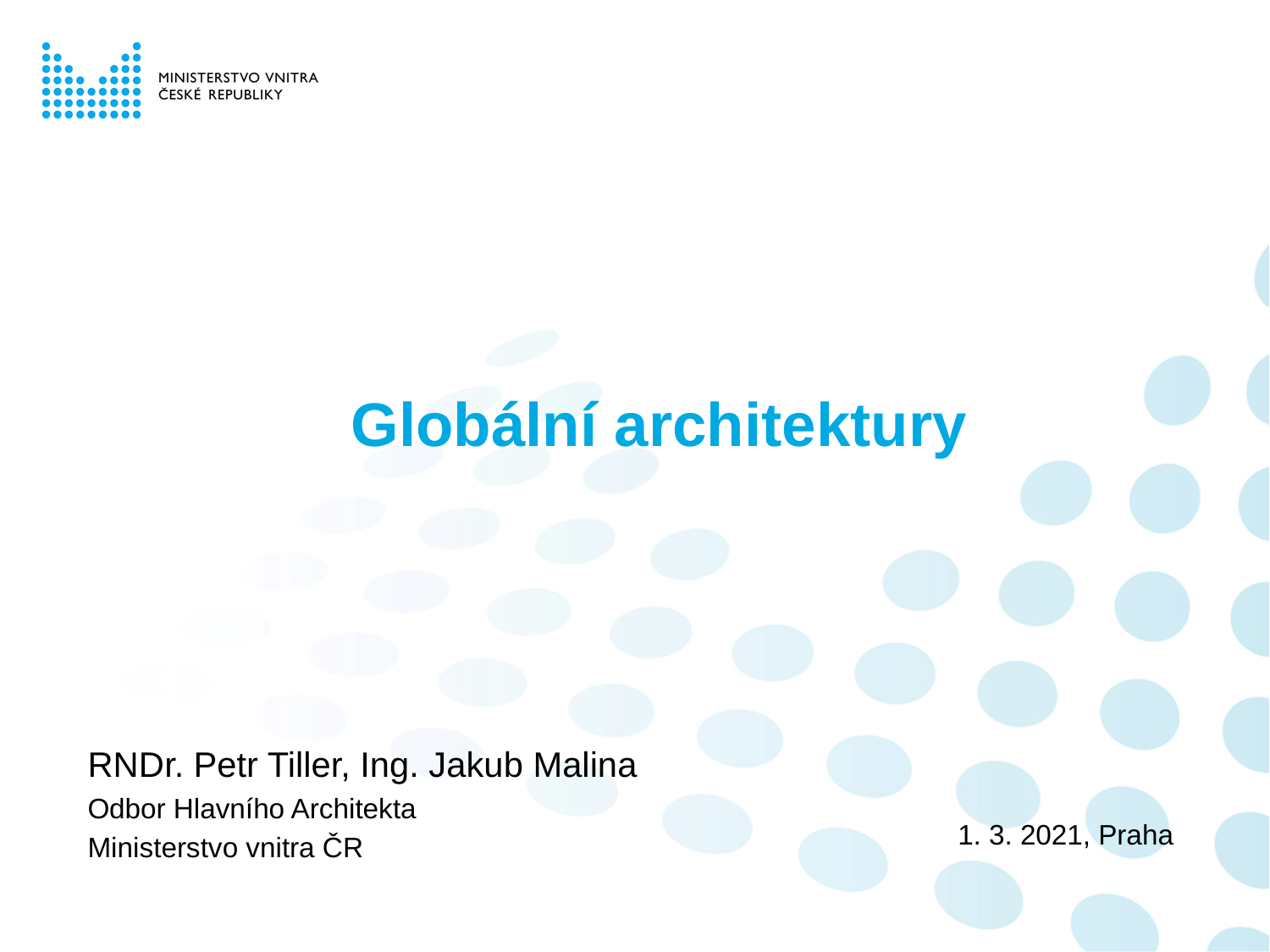

# Globální architektury
RNDr. Petr Tiller, Ing. Jakub Malina
Odbor Hlavního Architekta
Ministerstvo vnitra ČR
1. 3. 2021, Praha